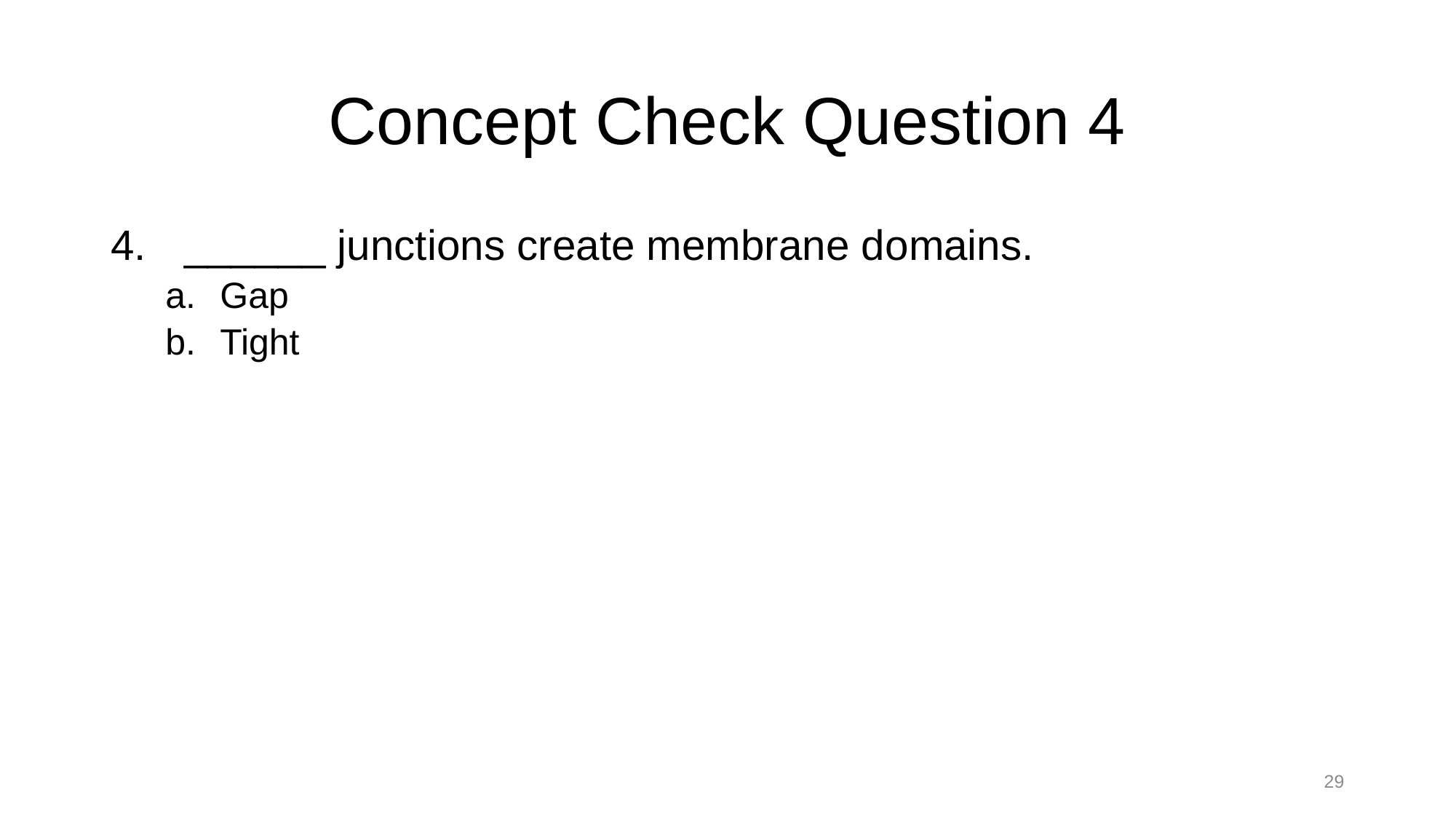

# Concept Check Question 4
 ______ junctions create membrane domains.
Gap
Tight

29